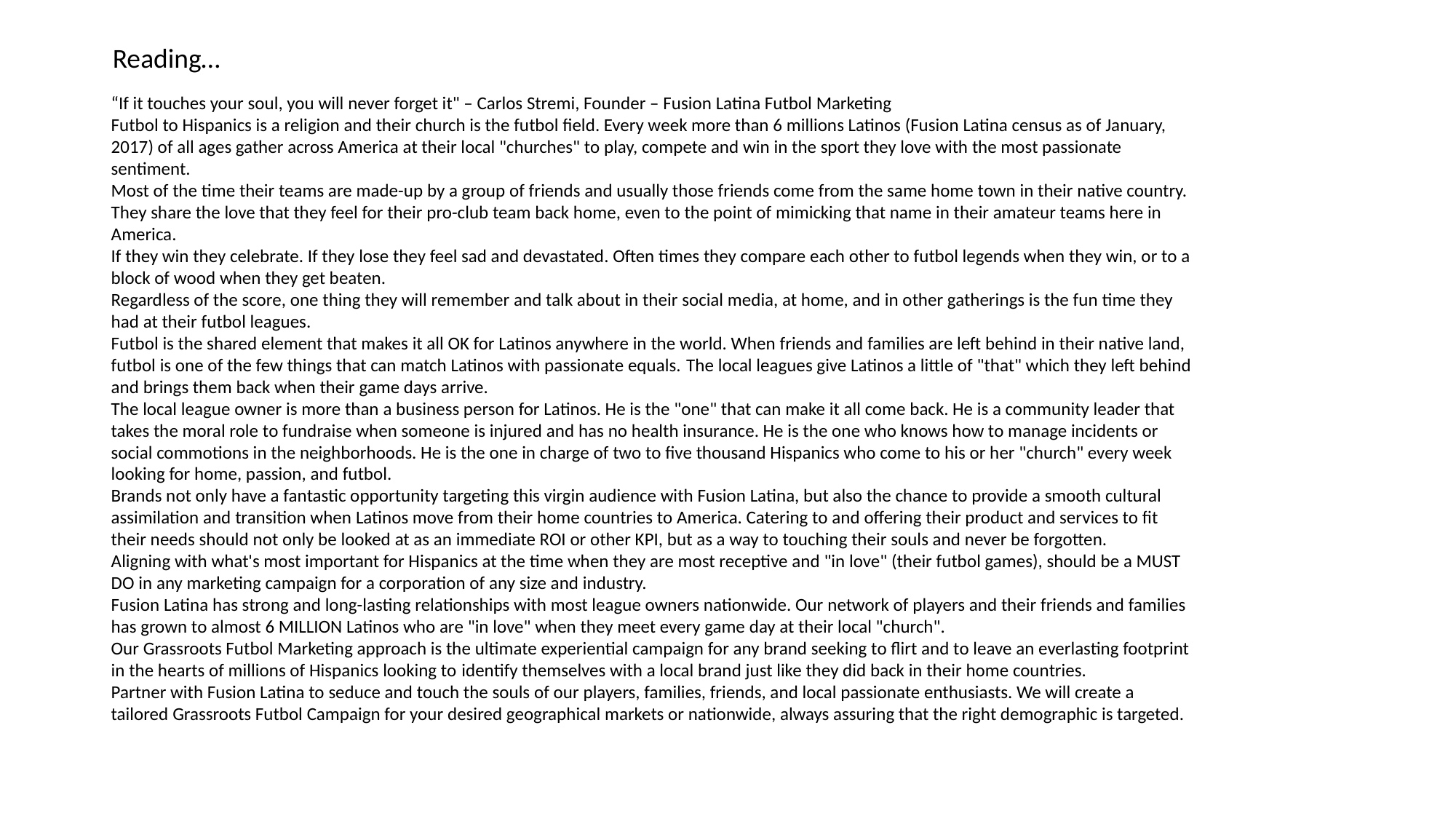

Reading…
“If it touches your soul, you will never forget it" – Carlos Stremi, Founder – Fusion Latina Futbol Marketing
Futbol to Hispanics is a religion and their church is the futbol field. Every week more than 6 millions Latinos (Fusion Latina census as of January, 2017) of all ages gather across America at their local "churches" to play, compete and win in the sport they love with the most passionate sentiment.
Most of the time their teams are made-up by a group of friends and usually those friends come from the same home town in their native country. They share the love that they feel for their pro-club team back home, even to the point of mimicking that name in their amateur teams here in America.
If they win they celebrate. If they lose they feel sad and devastated. Often times they compare each other to futbol legends when they win, or to a block of wood when they get beaten.
Regardless of the score, one thing they will remember and talk about in their social media, at home, and in other gatherings is the fun time they had at their futbol leagues.
Futbol is the shared element that makes it all OK for Latinos anywhere in the world. When friends and families are left behind in their native land, futbol is one of the few things that can match Latinos with passionate equals. The local leagues give Latinos a little of "that" which they left behind and brings them back when their game days arrive.
The local league owner is more than a business person for Latinos. He is the "one" that can make it all come back. He is a community leader that takes the moral role to fundraise when someone is injured and has no health insurance. He is the one who knows how to manage incidents or social commotions in the neighborhoods. He is the one in charge of two to five thousand Hispanics who come to his or her "church" every week looking for home, passion, and futbol.
Brands not only have a fantastic opportunity targeting this virgin audience with Fusion Latina, but also the chance to provide a smooth cultural assimilation and transition when Latinos move from their home countries to America. Catering to and offering their product and services to fit their needs should not only be looked at as an immediate ROI or other KPI, but as a way to touching their souls and never be forgotten.
Aligning with what's most important for Hispanics at the time when they are most receptive and "in love" (their futbol games), should be a MUST DO in any marketing campaign for a corporation of any size and industry.
Fusion Latina has strong and long-lasting relationships with most league owners nationwide. Our network of players and their friends and families has grown to almost 6 MILLION Latinos who are "in love" when they meet every game day at their local "church".
Our Grassroots Futbol Marketing approach is the ultimate experiential campaign for any brand seeking to flirt and to leave an everlasting footprint in the hearts of millions of Hispanics looking to identify themselves with a local brand just like they did back in their home countries.
Partner with Fusion Latina to seduce and touch the souls of our players, families, friends, and local passionate enthusiasts. We will create a tailored Grassroots Futbol Campaign for your desired geographical markets or nationwide, always assuring that the right demographic is targeted.